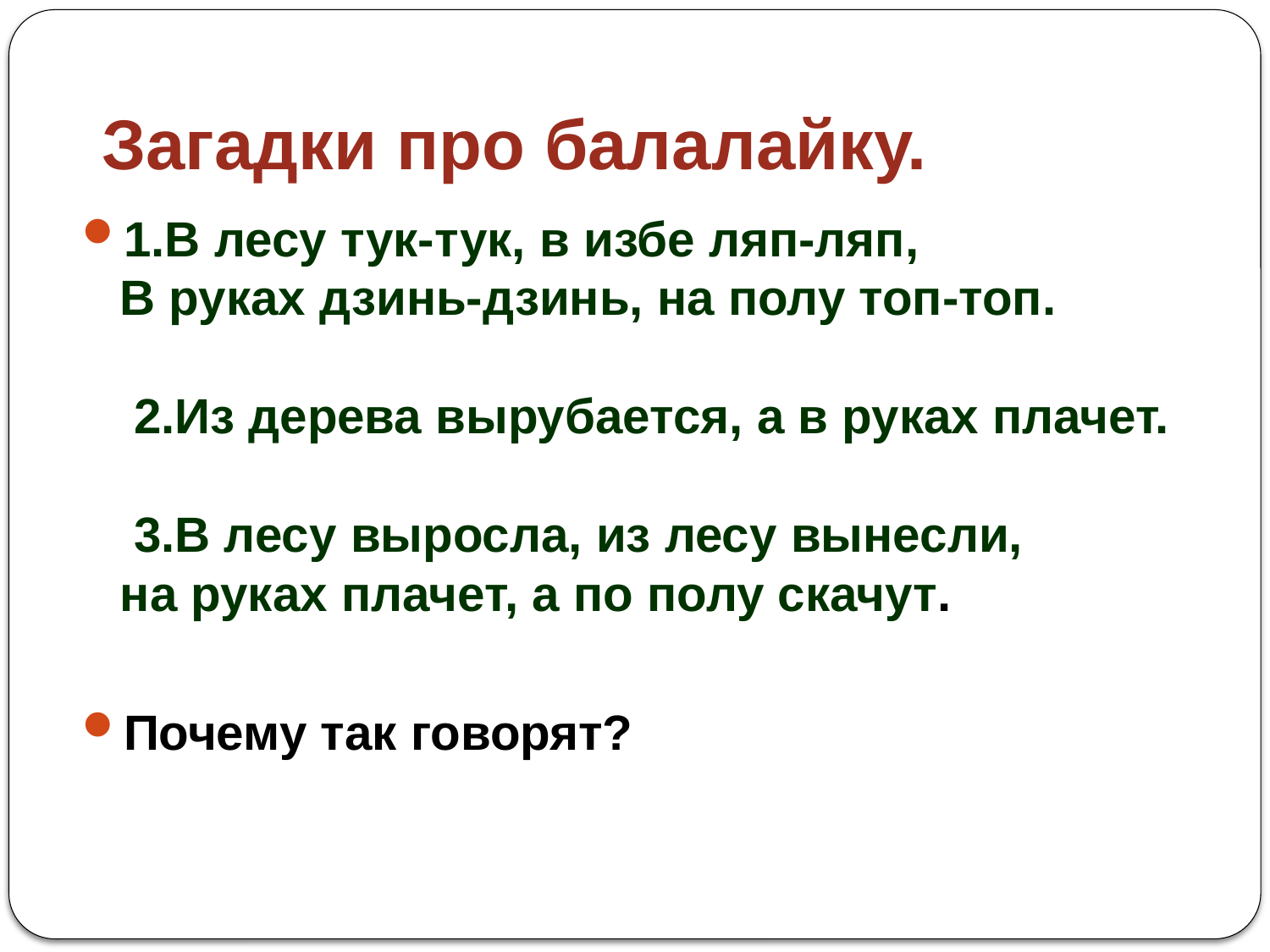

# Загадки про балалайку.
1.В лесу тук-тук, в избе ляп-ляп,
В руках дзинь-дзинь, на полу топ-топ.
 2.Из дерева вырубается, а в руках плачет.
 3.В лесу выросла, из лесу вынесли,
на руках плачет, а по полу скачут.

Почему так говорят?